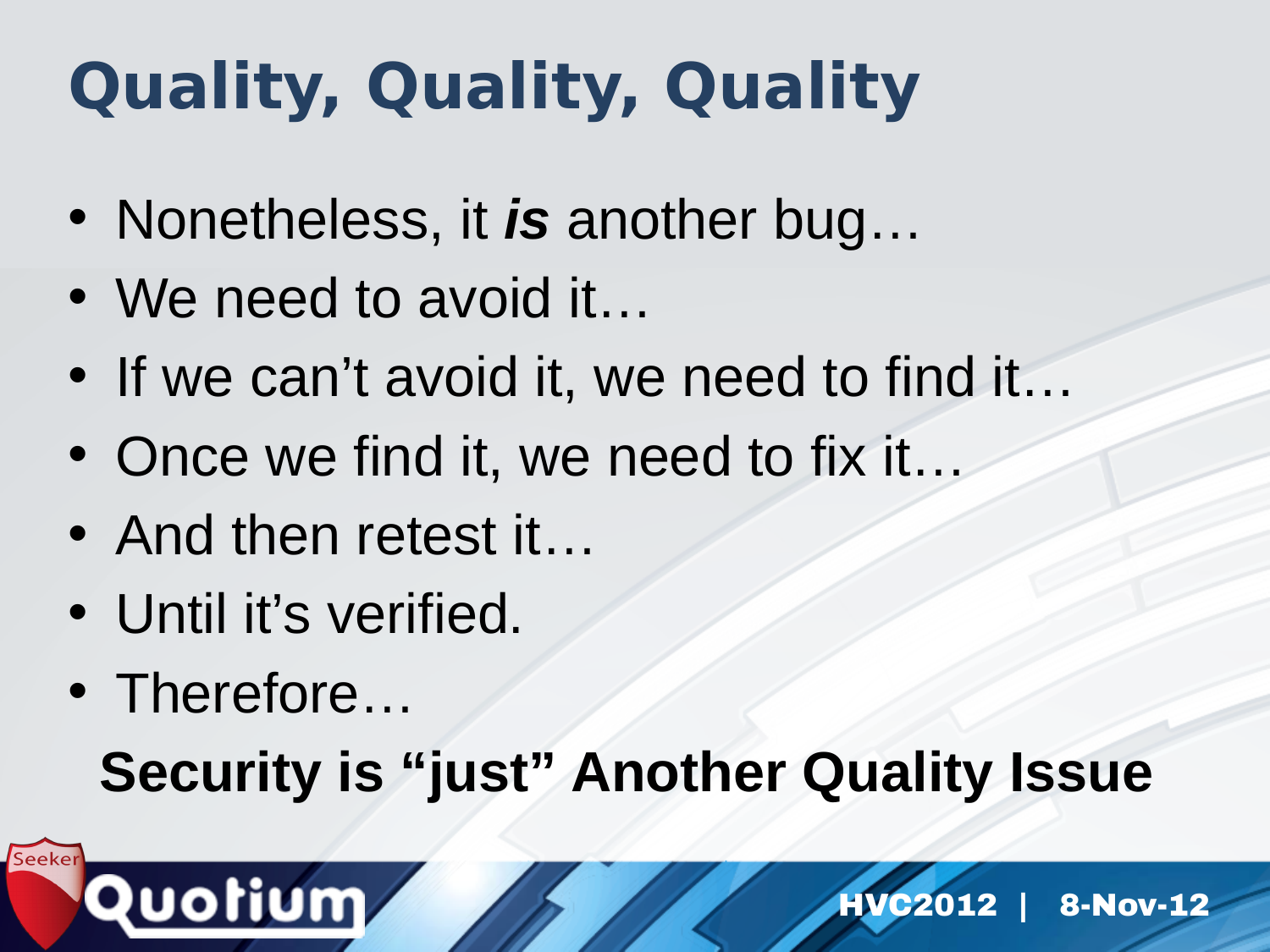

# Quality, Quality, Quality
Nonetheless, it is another bug…
We need to avoid it…
If we can’t avoid it, we need to find it…
Once we find it, we need to fix it…
And then retest it…
Until it’s verified.
Therefore…
Security is “just” Another Quality Issue